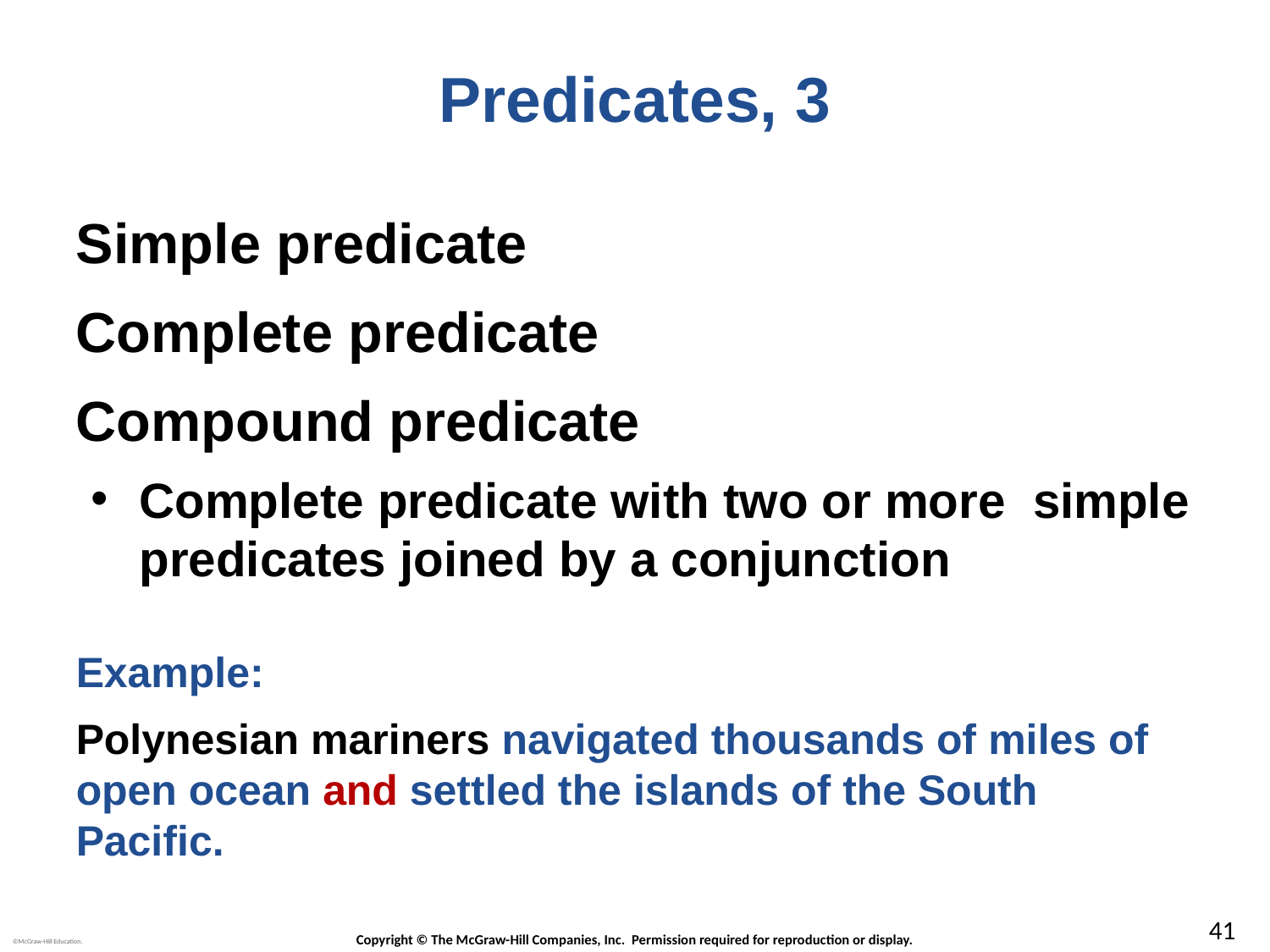

# Predicates, 3
Simple predicate
Complete predicate
Compound predicate
Complete predicate with two or more  simple predicates joined by a conjunction
Example:
Polynesian mariners navigated thousands of miles of open ocean and settled the islands of the South Pacific.